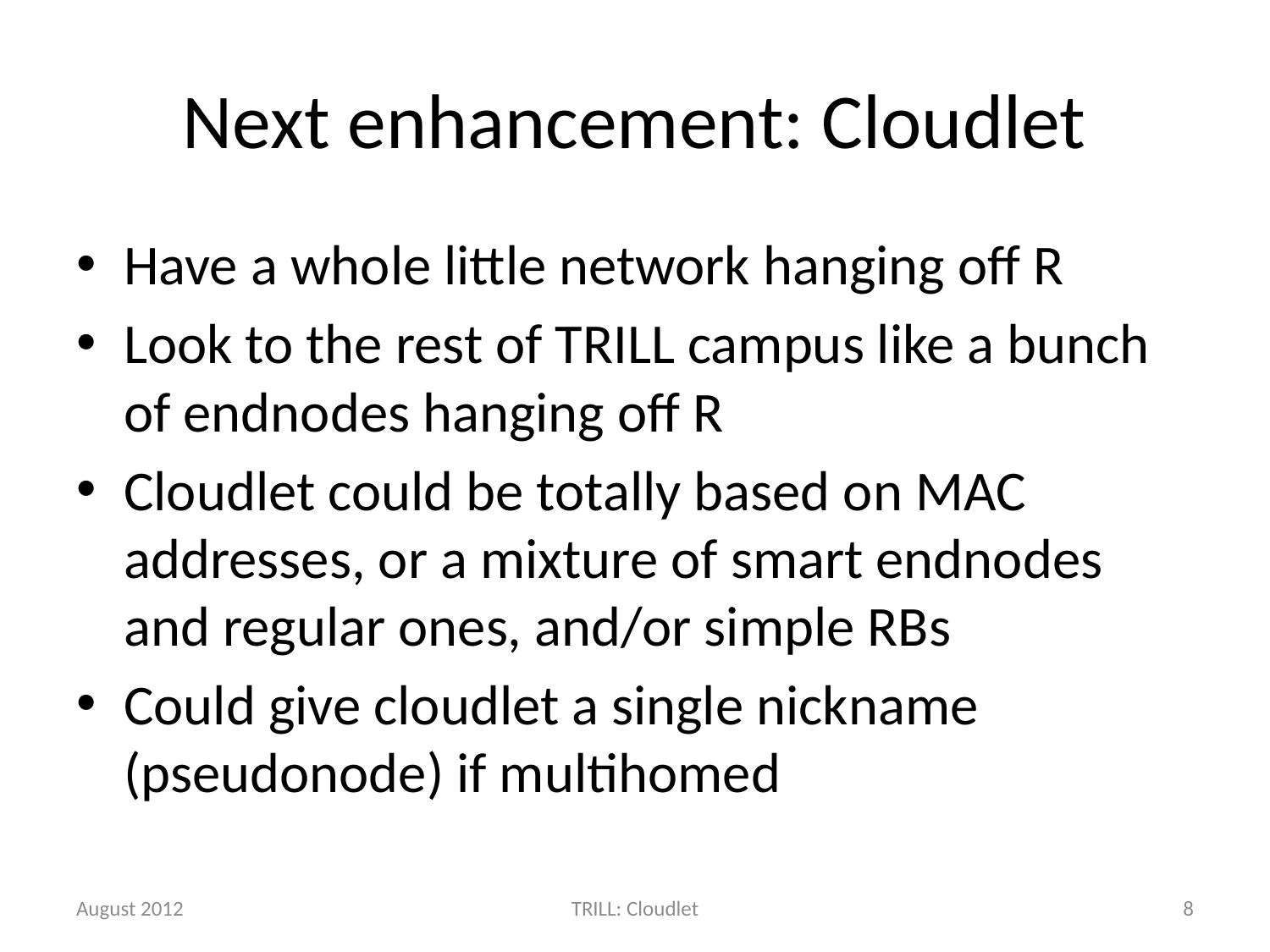

# Next enhancement: Cloudlet
Have a whole little network hanging off R
Look to the rest of TRILL campus like a bunch of endnodes hanging off R
Cloudlet could be totally based on MAC addresses, or a mixture of smart endnodes and regular ones, and/or simple RBs
Could give cloudlet a single nickname (pseudonode) if multihomed
August 2012
TRILL: Cloudlet
8